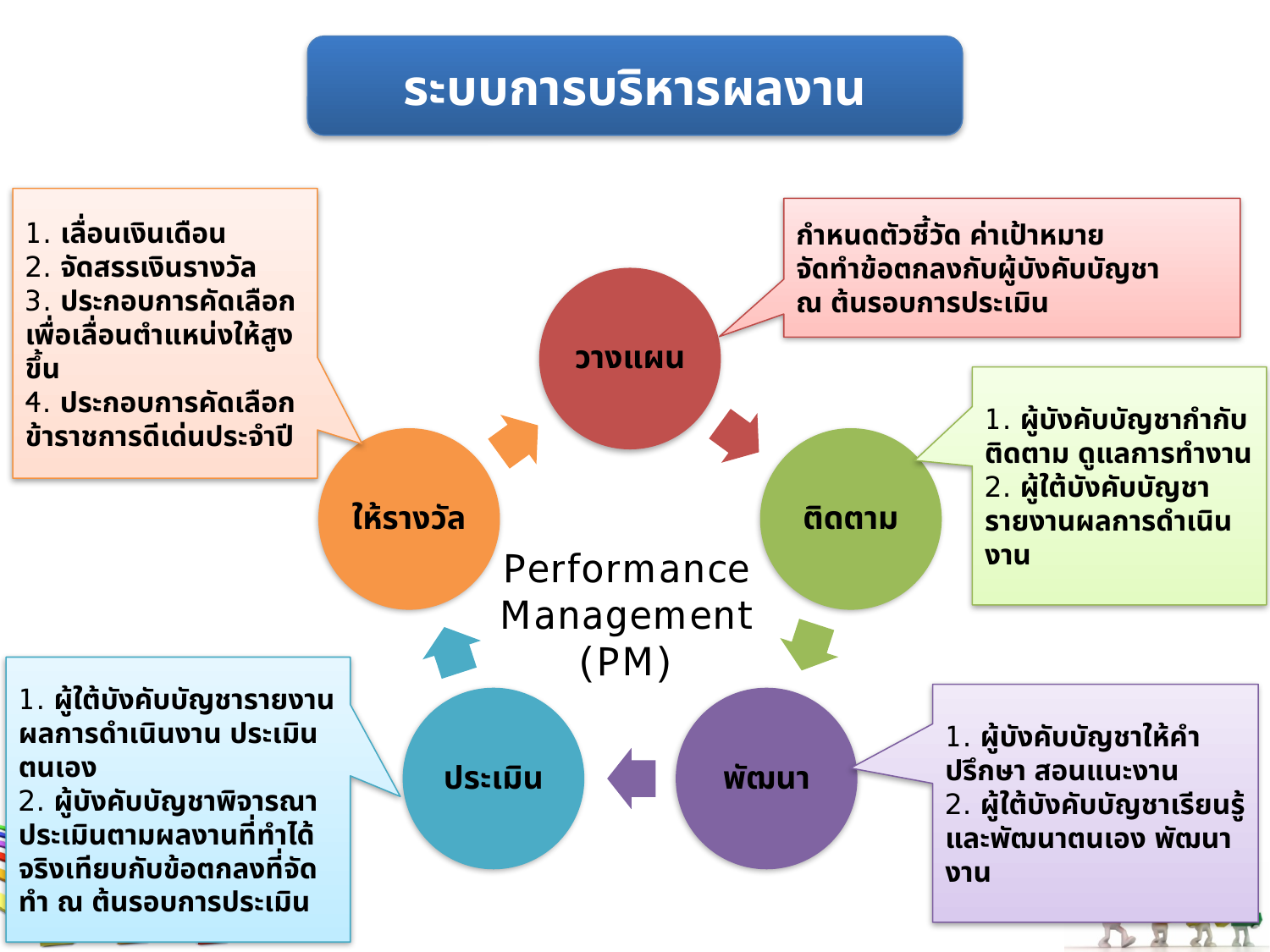

ระบบการบริหารผลงาน
1. เลื่อนเงินเดือน
2. จัดสรรเงินรางวัล
3. ประกอบการคัดเลือกเพื่อเลื่อนตำแหน่งให้สูงขึ้น
4. ประกอบการคัดเลือกข้าราชการดีเด่นประจำปี
กำหนดตัวชี้วัด ค่าเป้าหมาย
จัดทำข้อตกลงกับผู้บังคับบัญชา
ณ ต้นรอบการประเมิน
วางแผน

ติดตาม

พัฒนา

ประเมิน

ให้รางวัล

1. ผู้บังคับบัญชากำกับ ติดตาม ดูแลการทำงาน
2. ผู้ใต้บังคับบัญชารายงานผลการดำเนินงาน
Performance
Management
(PM)
1. ผู้ใต้บังคับบัญชารายงานผลการดำเนินงาน ประเมินตนเอง
2. ผู้บังคับบัญชาพิจารณาประเมินตามผลงานที่ทำได้จริงเทียบกับข้อตกลงที่จัดทำ ณ ต้นรอบการประเมิน
1. ผู้บังคับบัญชาให้คำปรึกษา สอนแนะงาน
2. ผู้ใต้บังคับบัญชาเรียนรู้และพัฒนาตนเอง พัฒนางาน